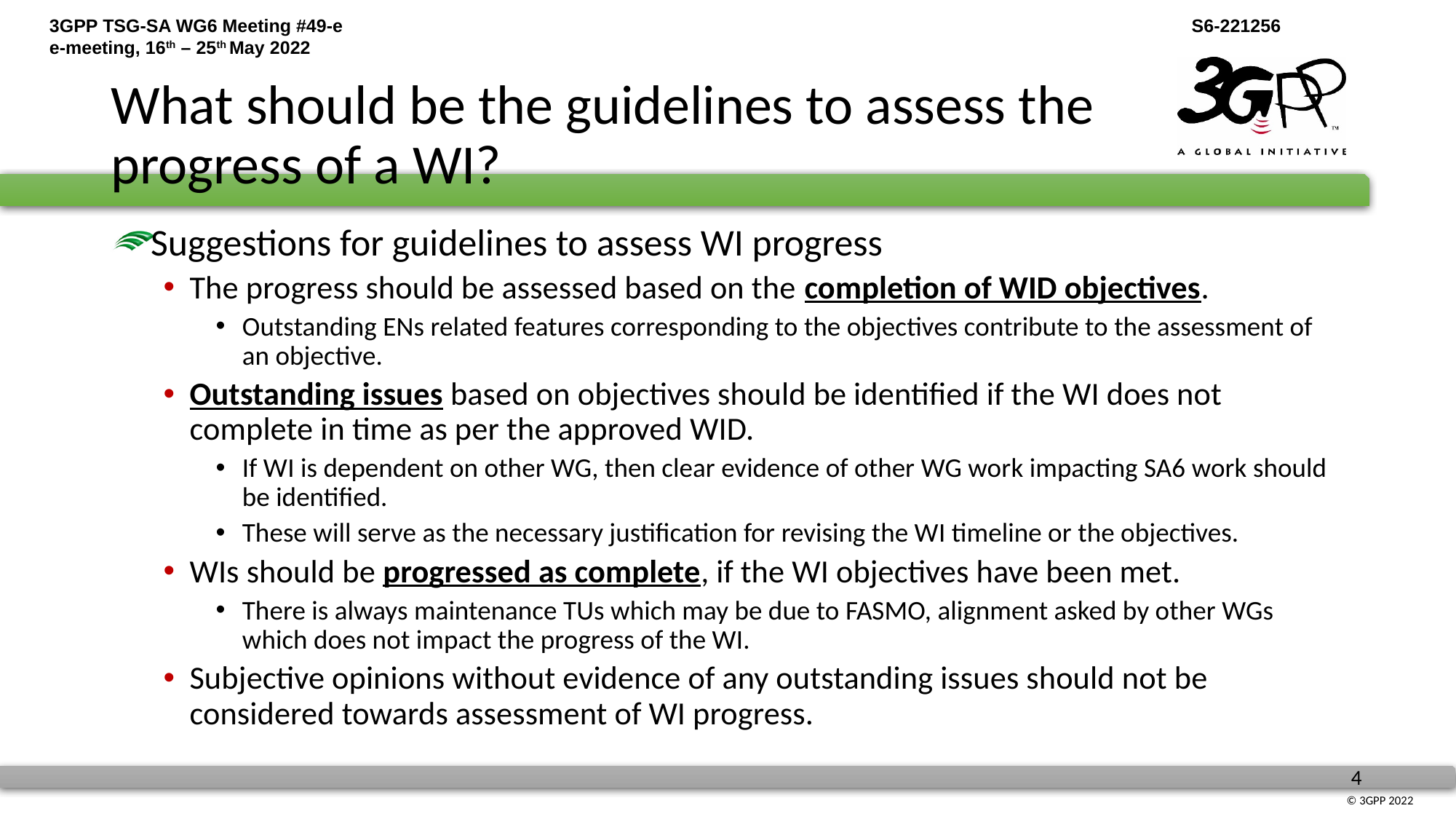

# What should be the guidelines to assess the progress of a WI?
Suggestions for guidelines to assess WI progress
The progress should be assessed based on the completion of WID objectives.
Outstanding ENs related features corresponding to the objectives contribute to the assessment of an objective.
Outstanding issues based on objectives should be identified if the WI does not complete in time as per the approved WID.
If WI is dependent on other WG, then clear evidence of other WG work impacting SA6 work should be identified.
These will serve as the necessary justification for revising the WI timeline or the objectives.
WIs should be progressed as complete, if the WI objectives have been met.
There is always maintenance TUs which may be due to FASMO, alignment asked by other WGs which does not impact the progress of the WI.
Subjective opinions without evidence of any outstanding issues should not be considered towards assessment of WI progress.